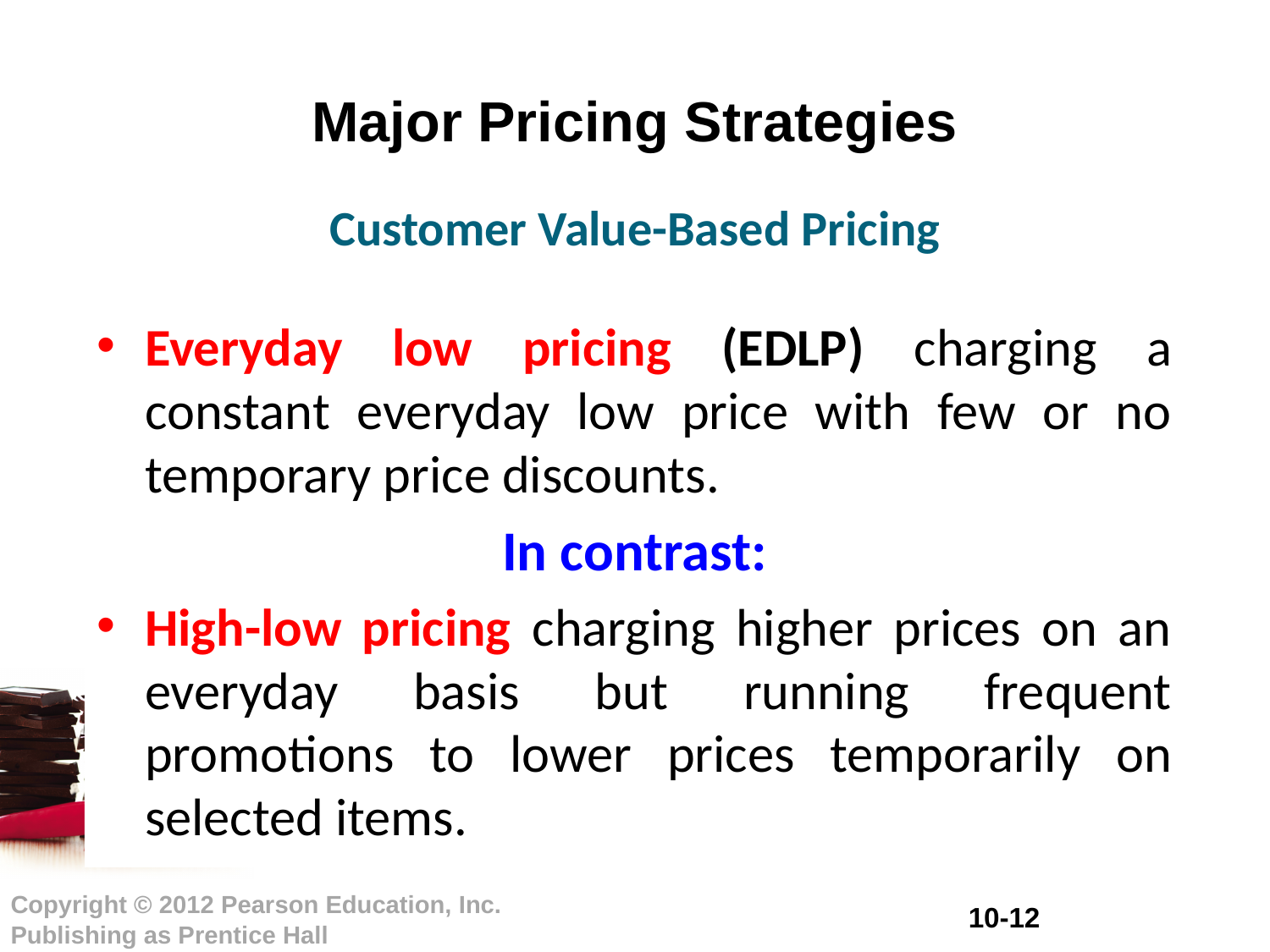

# Major Pricing Strategies
Customer Value-Based Pricing

Everyday low pricing (EDLP) charging a constant everyday low price with few or no temporary price discounts.
In contrast:
High-low pricing charging higher prices on an everyday basis but running frequent promotions to lower prices temporarily on selected items.